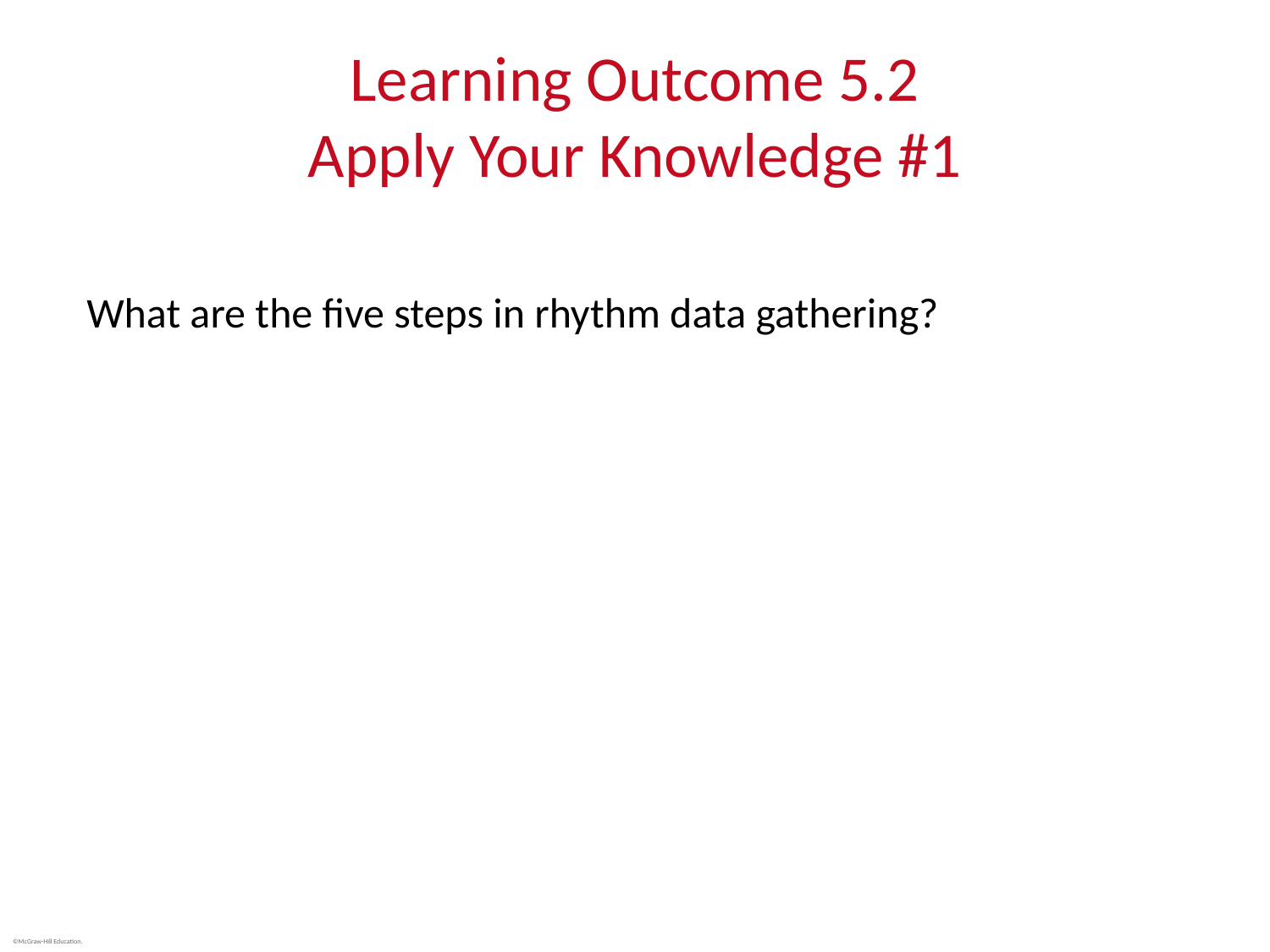

# Learning Outcome 5.2 Apply Your Knowledge #1
What are the five steps in rhythm data gathering?